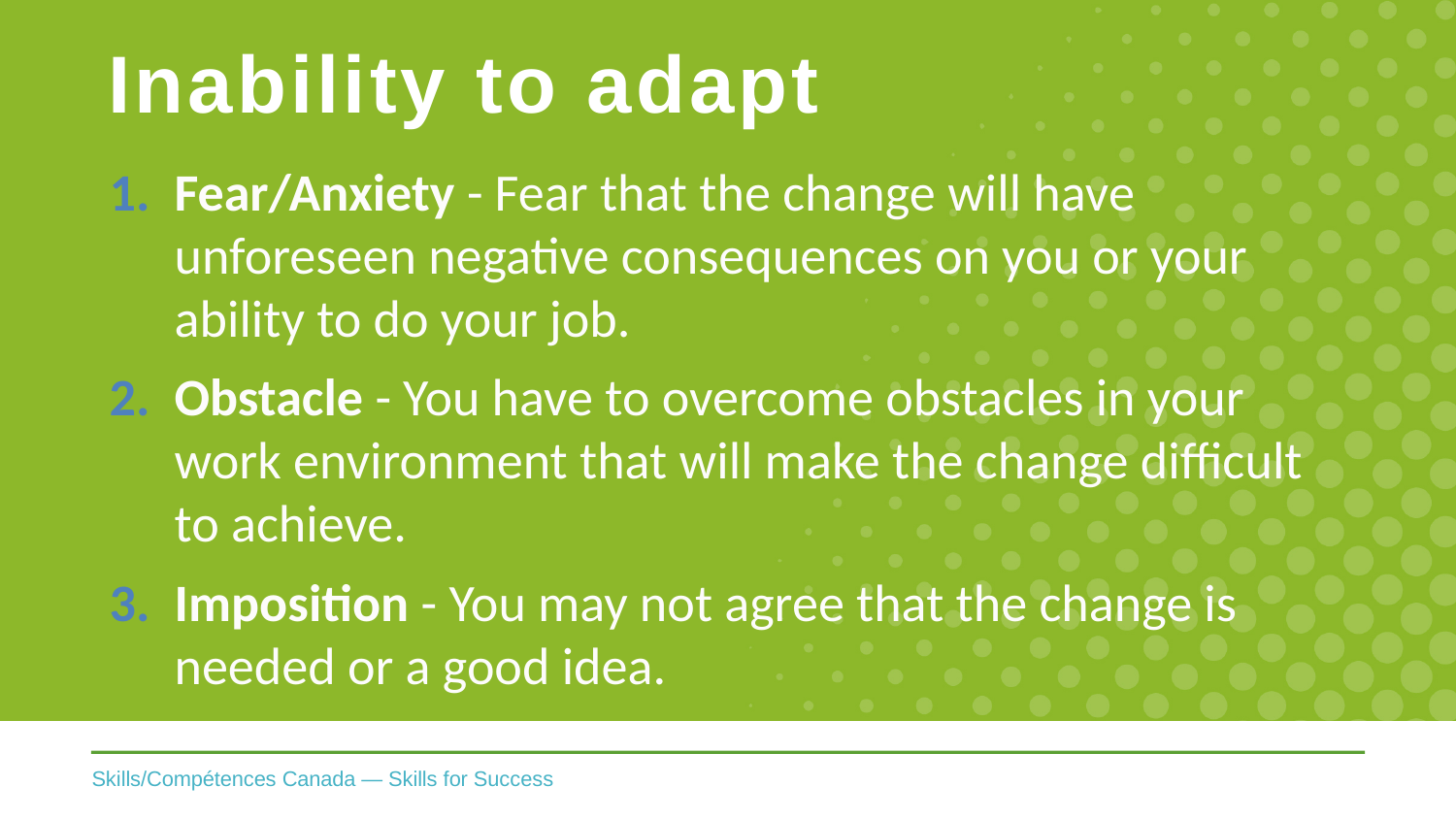

# Inability to adapt
Fear/Anxiety - Fear that the change will have unforeseen negative consequences on you or your ability to do your job.
Obstacle - You have to overcome obstacles in your work environment that will make the change difficult to achieve.
Imposition - You may not agree that the change is needed or a good idea.